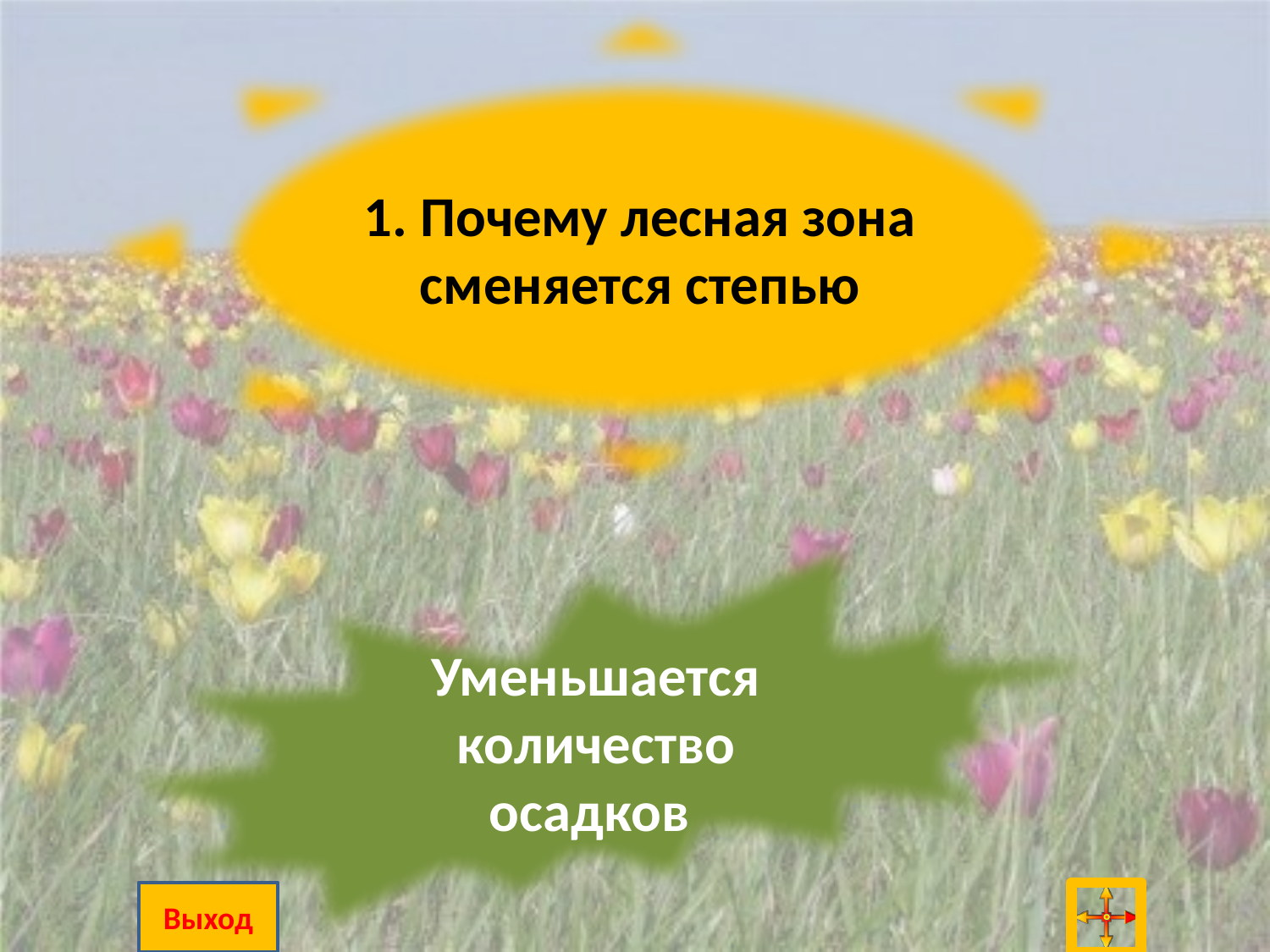

1. Почему лесная зона сменяется степью
Уменьшается количество осадков
Выход